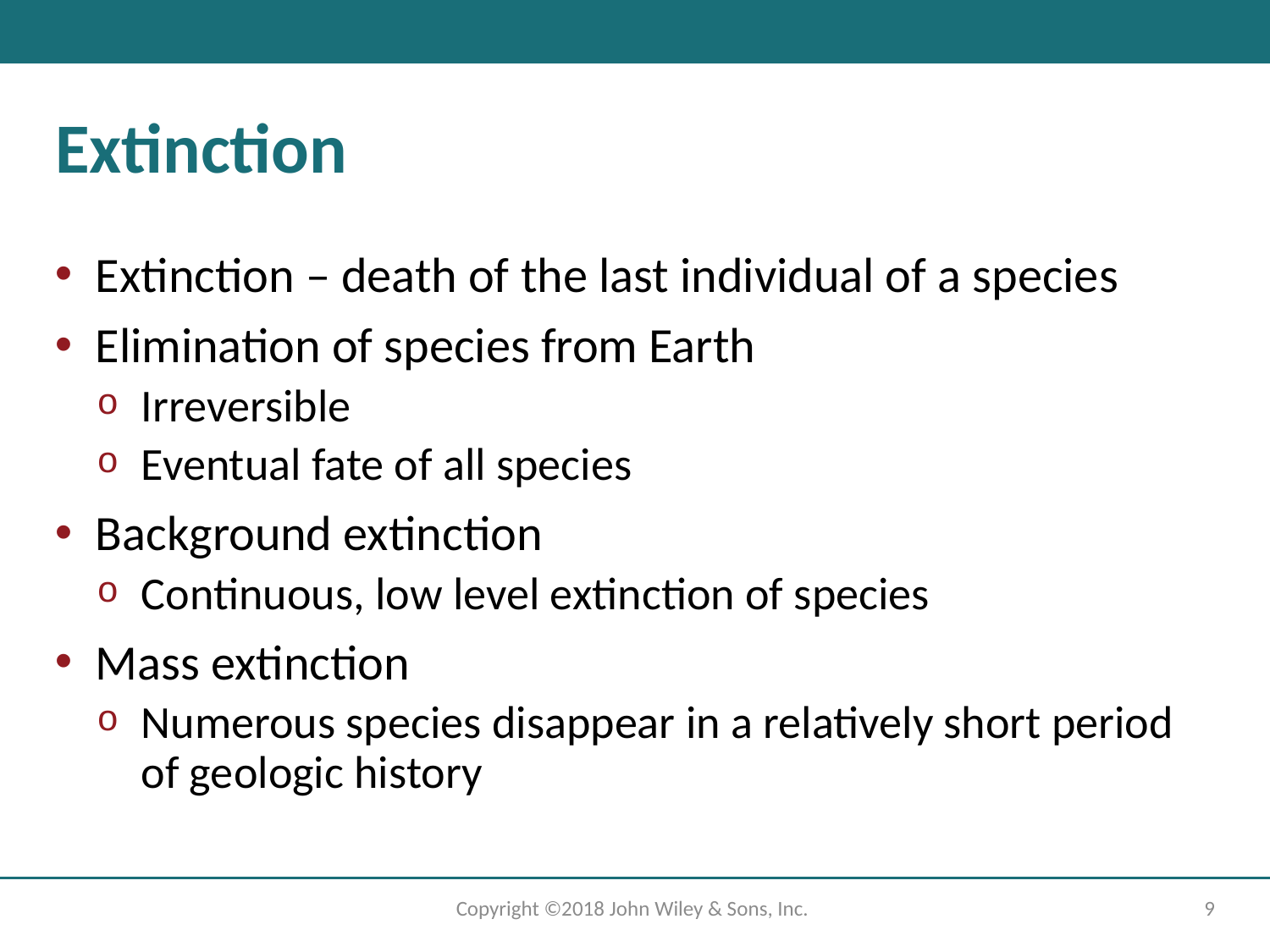

# Extinction
Extinction – death of the last individual of a species
Elimination of species from Earth
Irreversible
Eventual fate of all species
Background extinction
Continuous, low level extinction of species
Mass extinction
Numerous species disappear in a relatively short period of geologic history
Copyright ©2018 John Wiley & Sons, Inc.
9